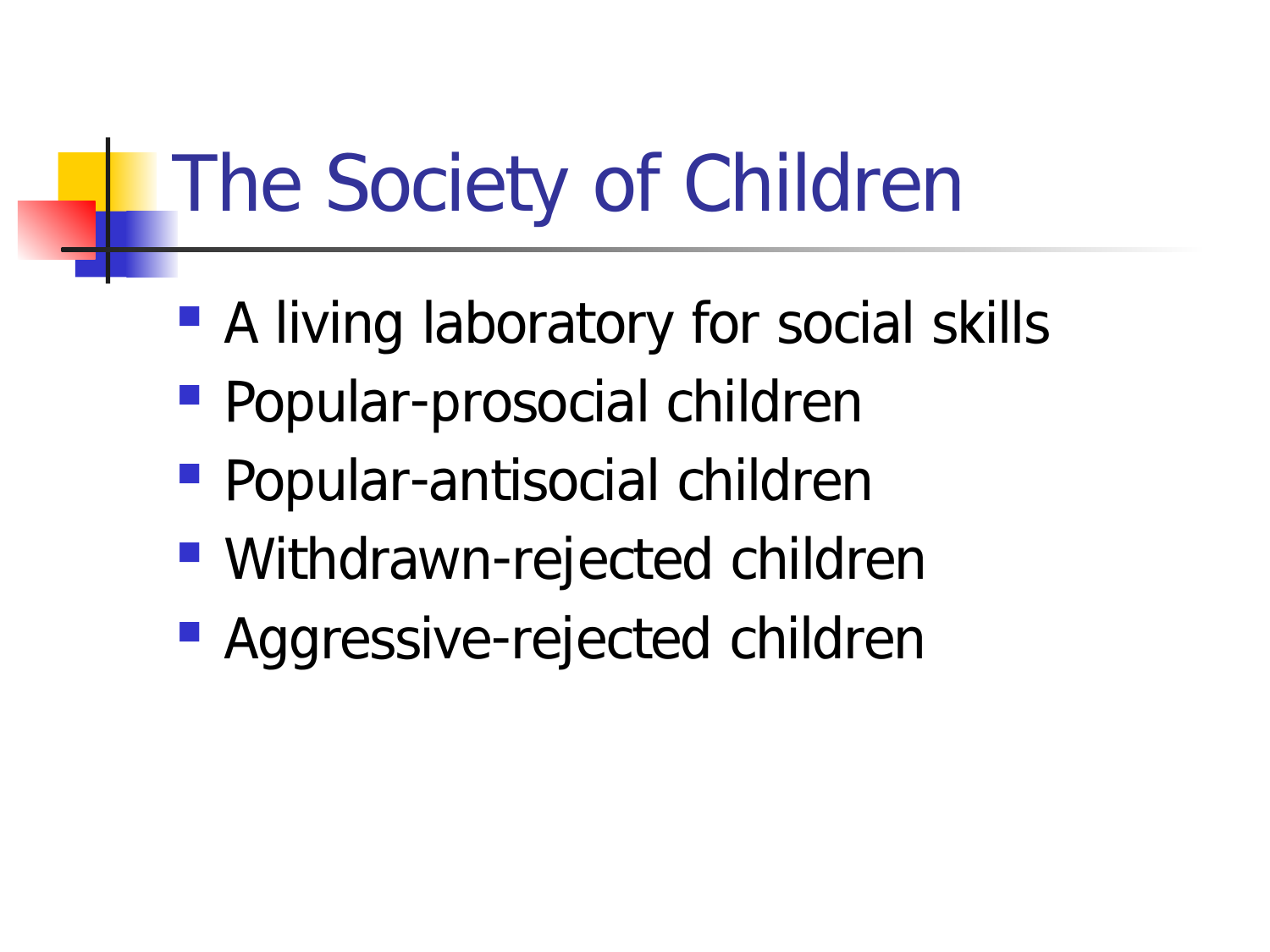

# The Society of Children
A living laboratory for social skills
Popular-prosocial children
Popular-antisocial children
Withdrawn-rejected children
Aggressive-rejected children